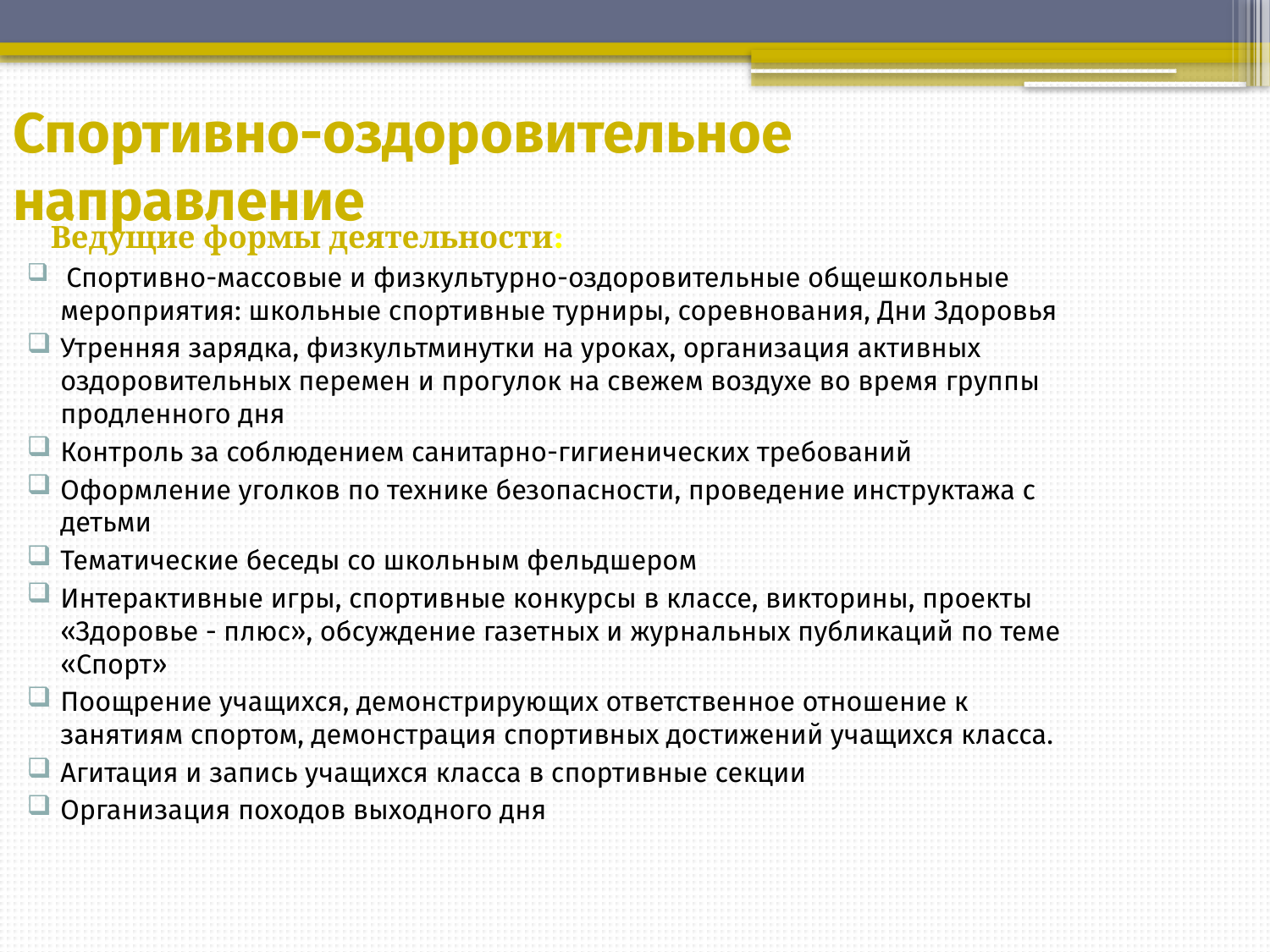

Спортивно-оздоровительное направление
   Ведущие формы деятельности:
 Спортивно-массовые и физкультурно-оздоровительные общешкольные мероприятия: школьные спортивные турниры, соревнования, Дни Здоровья
Утренняя зарядка, физкультминутки на уроках, организация активных оздоровительных перемен и прогулок на свежем воздухе во время группы продленного дня
Контроль за соблюдением санитарно-гигиенических требований
Оформление уголков по технике безопасности, проведение инструктажа с детьми
Тематические беседы со школьным фельдшером
Интерактивные игры, спортивные конкурсы в классе, викторины, проекты «Здоровье - плюс», обсуждение газетных и журнальных публикаций по теме «Спорт»
Поощрение учащихся, демонстрирующих ответственное отношение к занятиям спортом, демонстрация спортивных достижений учащихся класса.
Агитация и запись учащихся класса в спортивные секции
Организация походов выходного дня